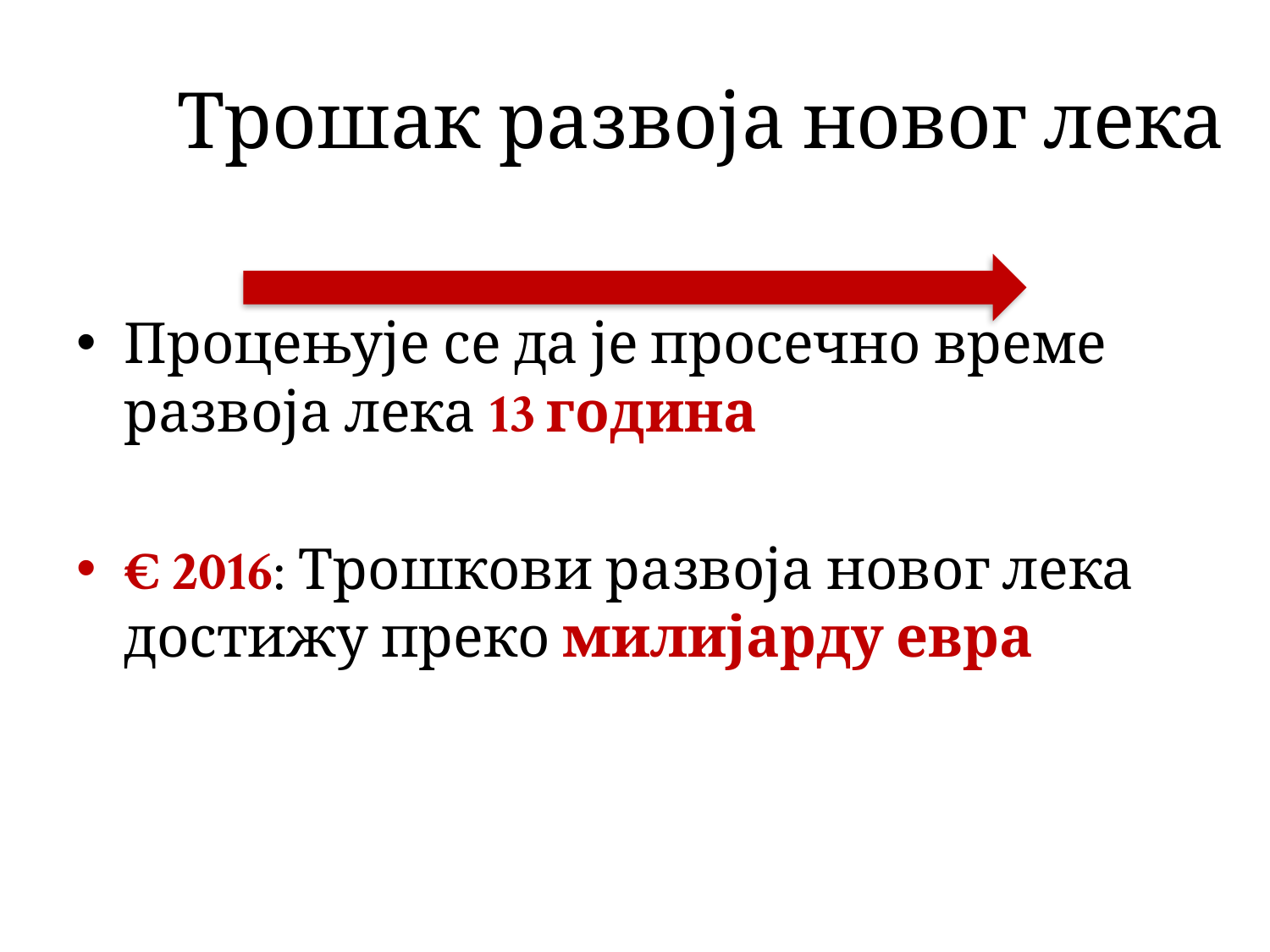

# Трошак развоја новог лека

Процењује се да је просечно време развоја лека 13 година

€ 2016: Трошкови развоја новог лека достижу преко милијарду евра